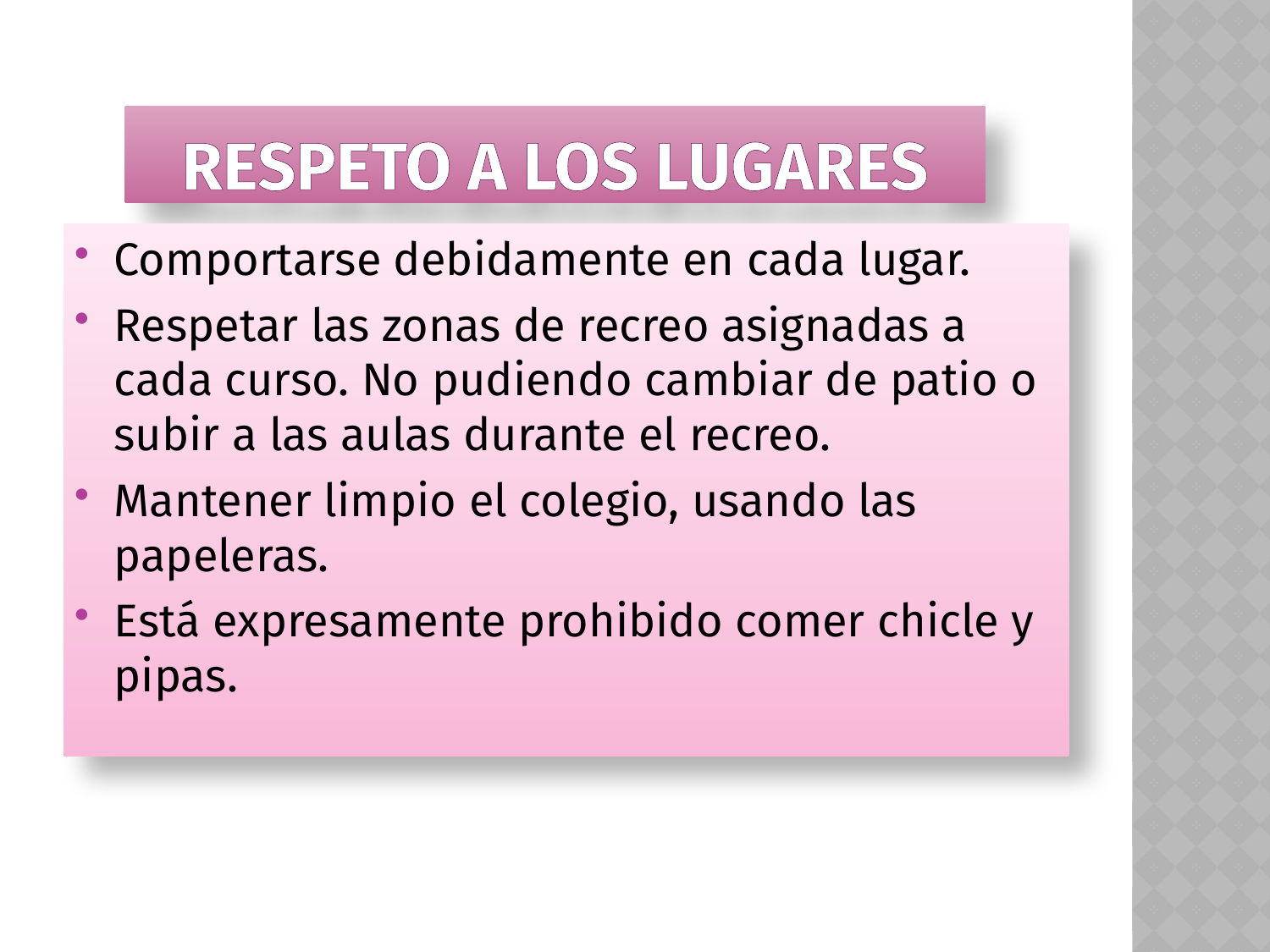

# Respeto a los lugares
Comportarse debidamente en cada lugar.
Respetar las zonas de recreo asignadas a cada curso. No pudiendo cambiar de patio o subir a las aulas durante el recreo.
Mantener limpio el colegio, usando las papeleras.
Está expresamente prohibido comer chicle y pipas.